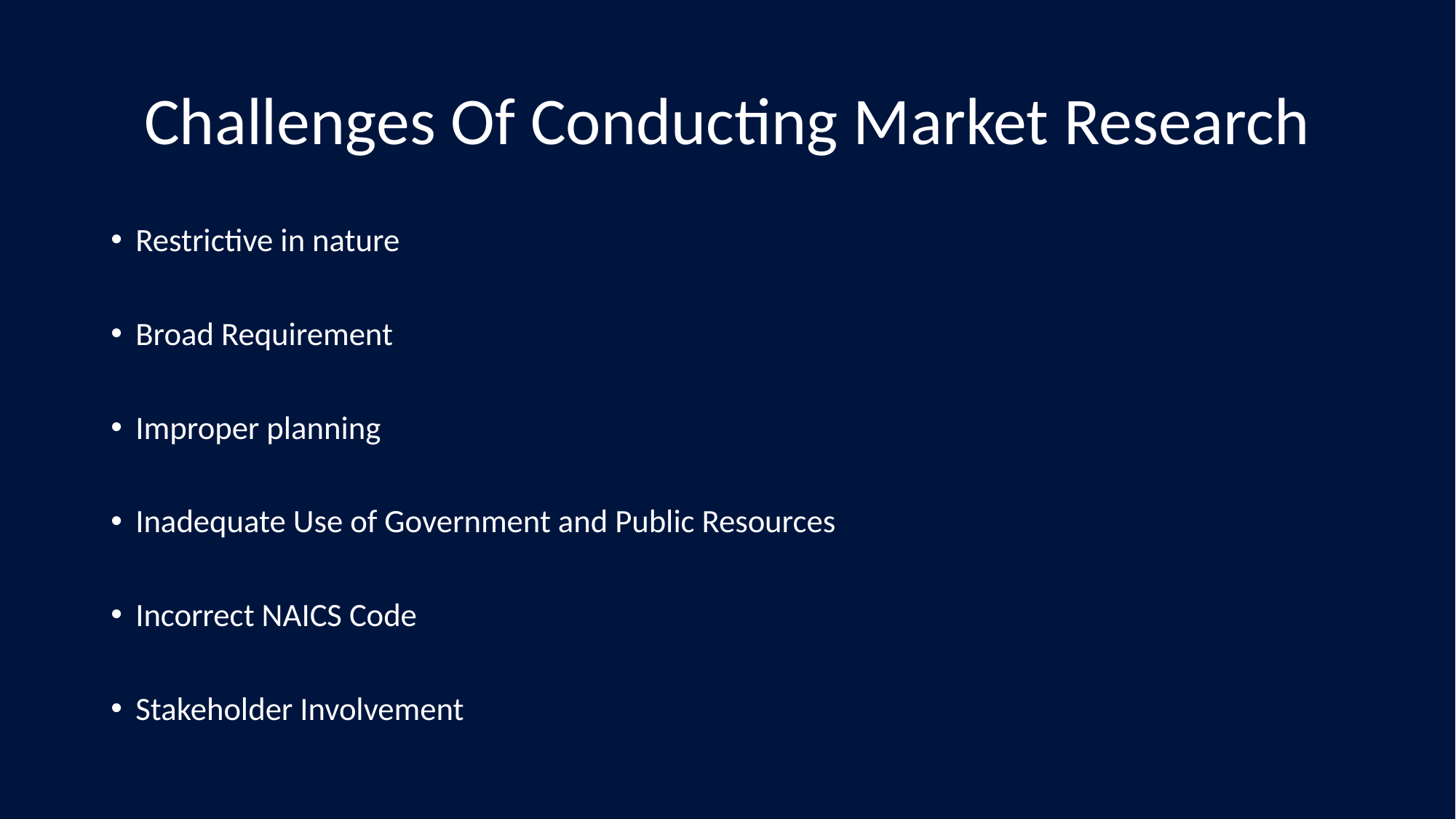

# Challenges Of Conducting Market Research
Restrictive in nature

Broad Requirement

Improper planning

Inadequate Use of Government and Public Resources

Incorrect NAICS Code

Stakeholder Involvement